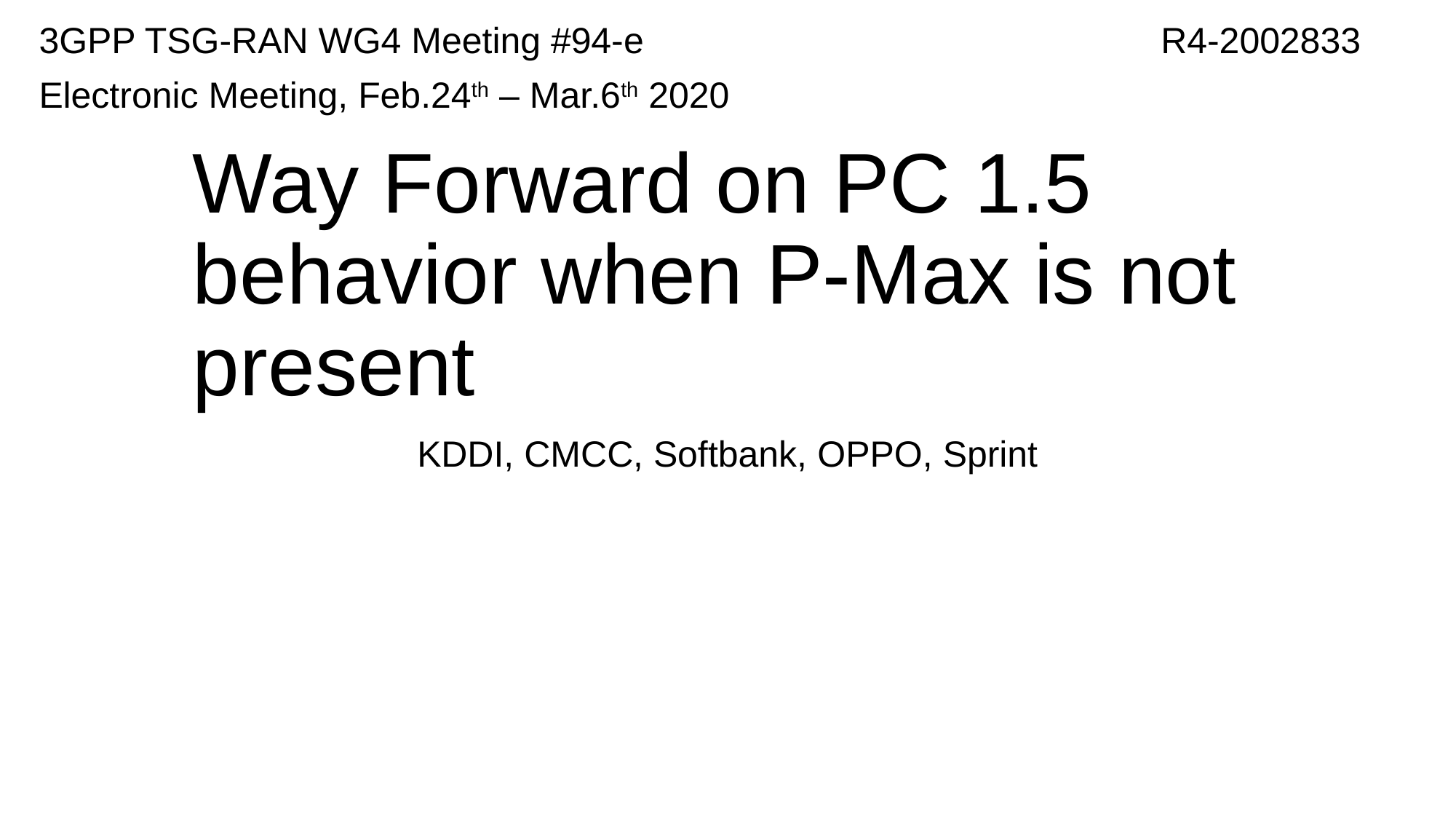

3GPP TSG-RAN WG4 Meeting #94-e					   R4-2002833
Electronic Meeting, Feb.24th – Mar.6th 2020
# Way Forward on PC 1.5 behavior when P-Max is not present
KDDI, CMCC, Softbank, OPPO, Sprint